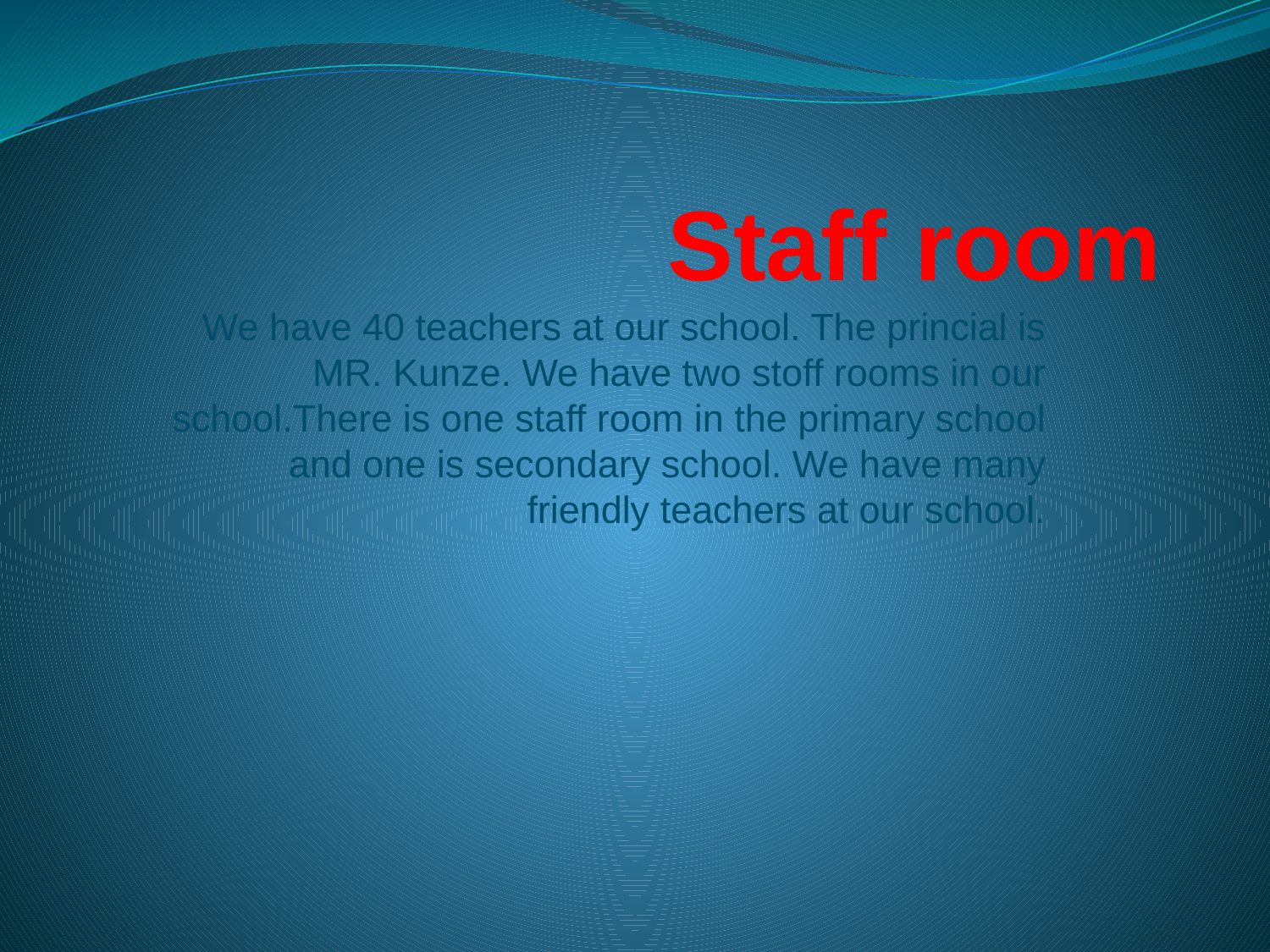

# Staff room
We have 40 teachers at our school. The princial is MR. Kunze. We have two stoff rooms in our school.There is one staff room in the primary school and one is secondary school. We have many friendly teachers at our school.